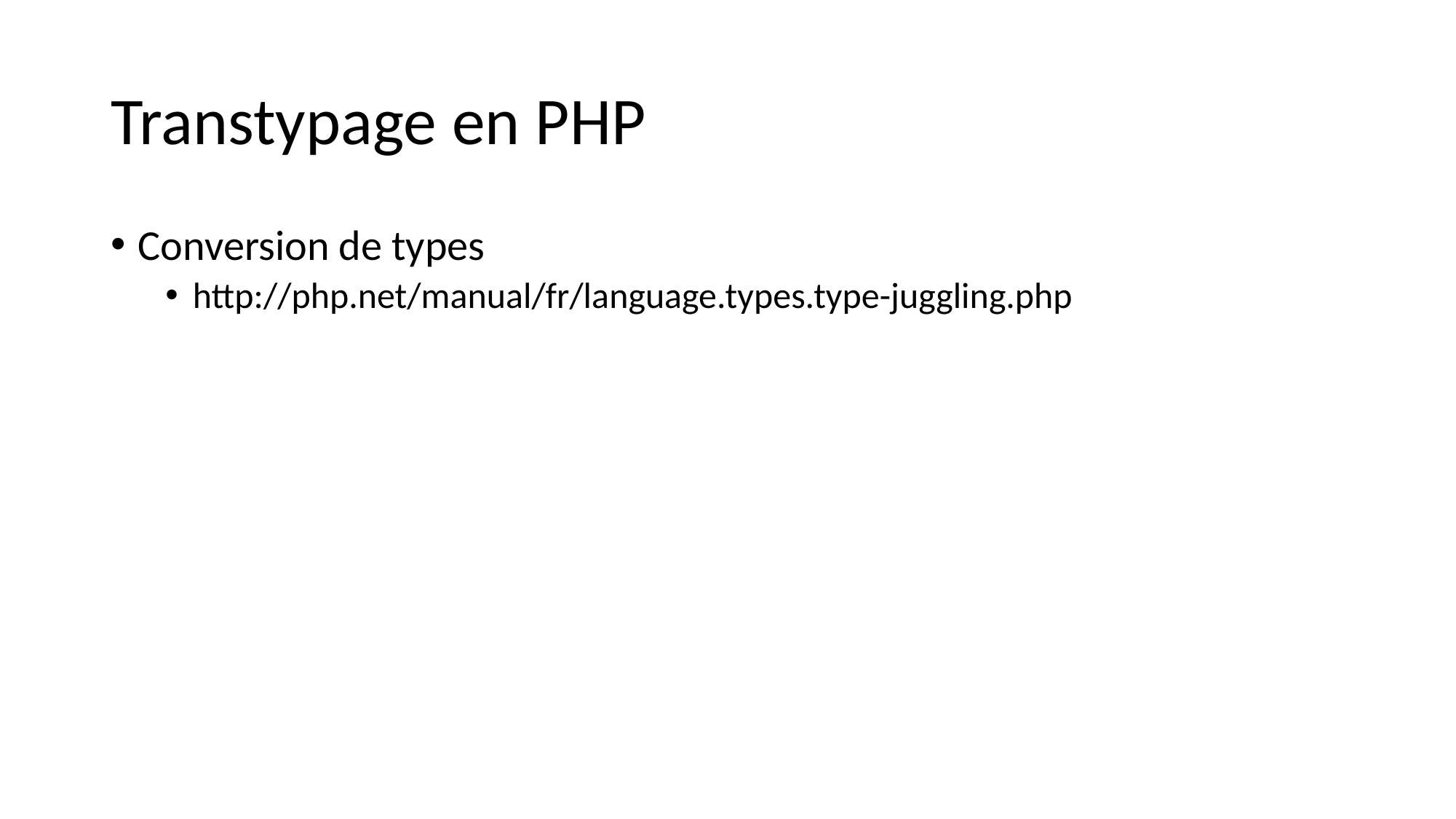

# Transtypage en PHP
Conversion de types
http://php.net/manual/fr/language.types.type-juggling.php